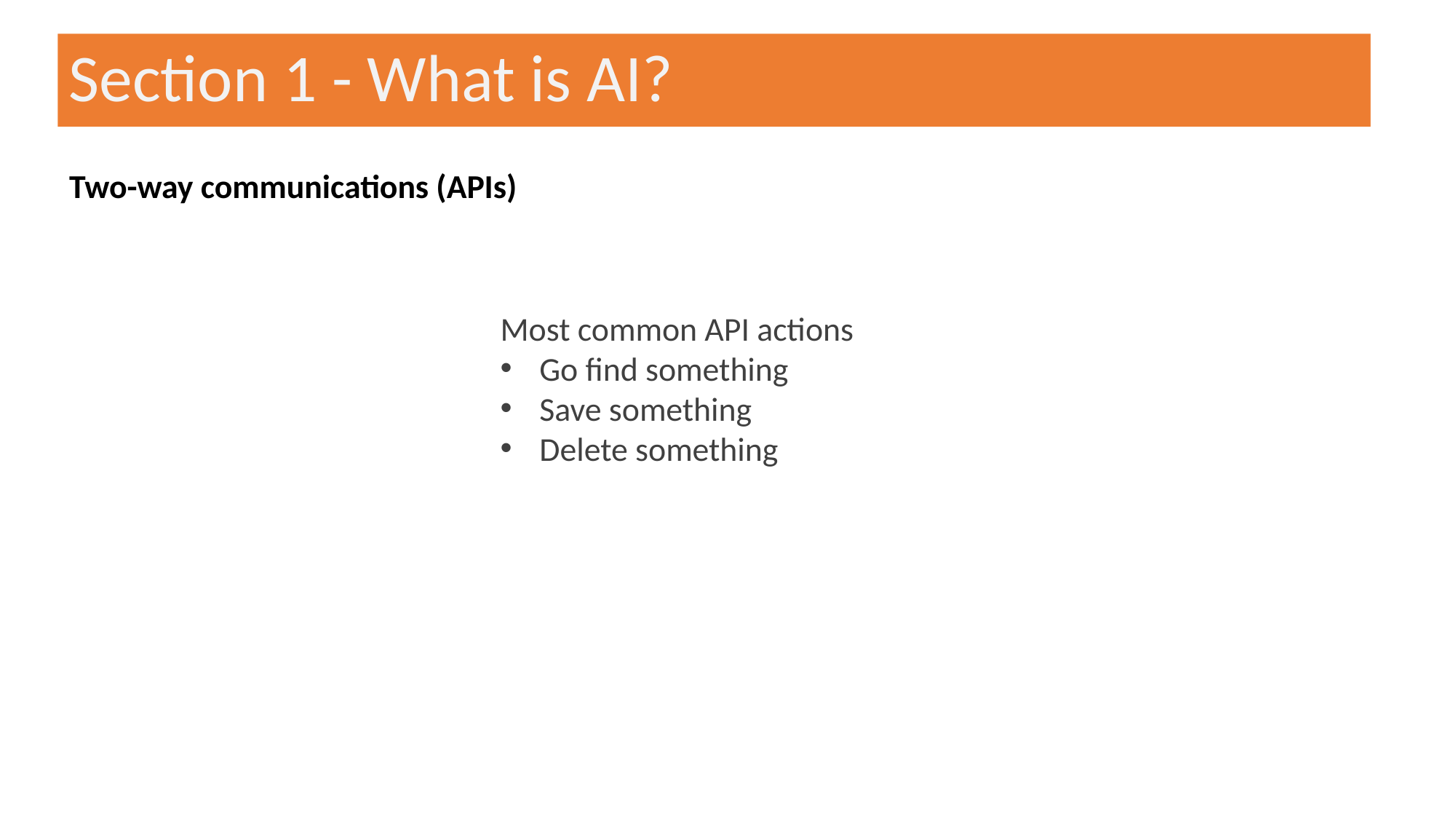

Section 1 - What is AI?
Two-way communications (APIs)
Most common API actions
Go find something
Save something
Delete something